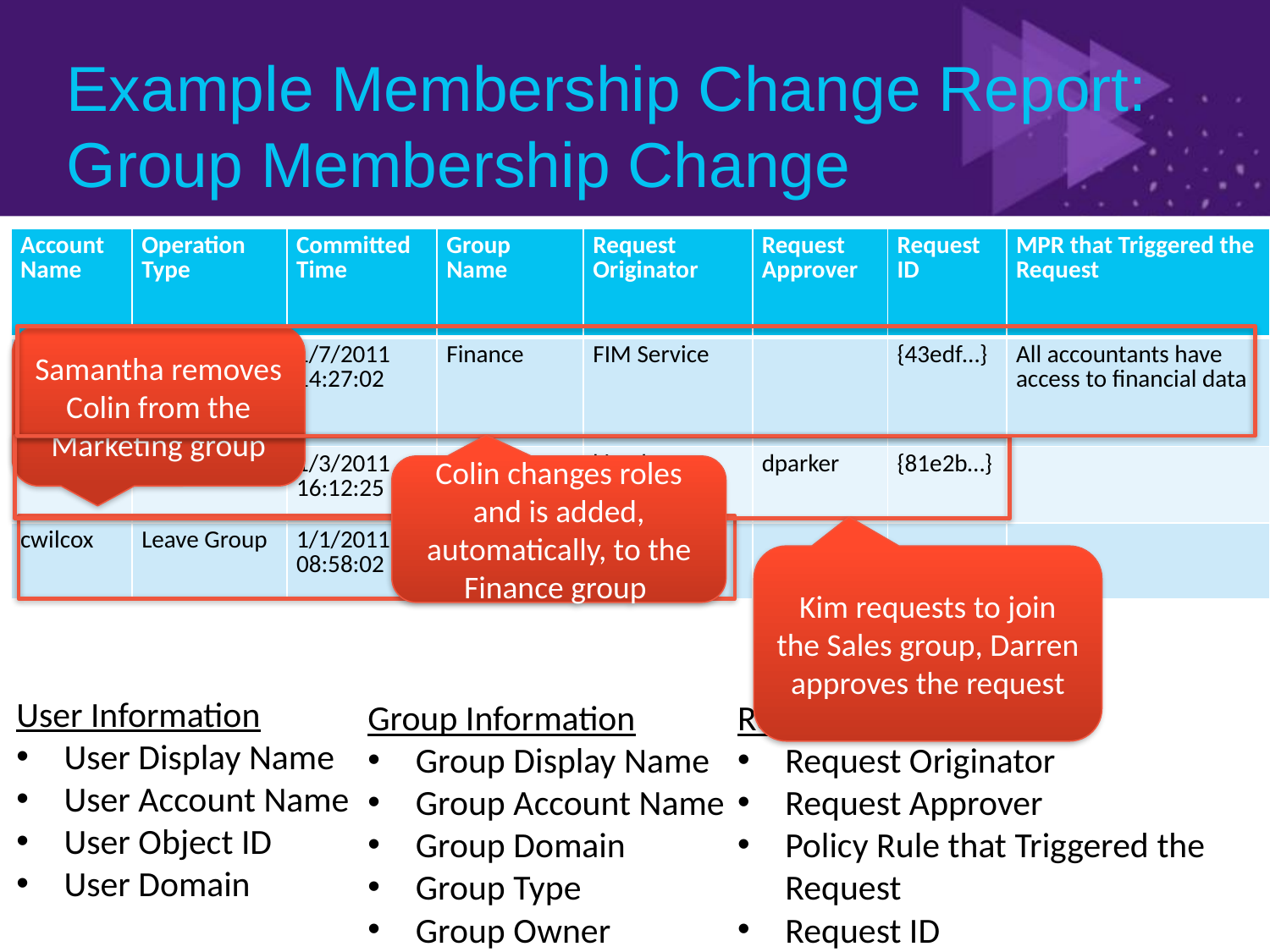

# Example Membership Change Report: Group Membership Change
| Account Name | Operation Type | Committed Time | Group Name | Request Originator | Request Approver | Request ID | MPR that Triggered the Request |
| --- | --- | --- | --- | --- | --- | --- | --- |
| cwilcox | Join Group | 1/7/2011 14:27:02 | Finance | FIM Service |  | {43edf…} | All accountants have access to financial data |
| kimaber | Join Group | 1/3/2011 16:12:25 | Sales | kimaber | dparker | {81e2b…} |  |
| cwilcox | Leave Group | 1/1/2011 08:58:02 | Marketing | samanthas |  |  |  |
Samantha removes Colin from the Marketing group

Colin changes roles and is added, automatically, to the Finance group

Kim requests to join the Sales group, Darren approves the request
User Information
User Display Name
User Account Name
User Object ID
User Domain
Group Information
Group Display Name
Group Account Name
Group Domain
Group Type
Group Owner
Request Information
Request Originator
Request Approver
Policy Rule that Triggered the Request
Request ID